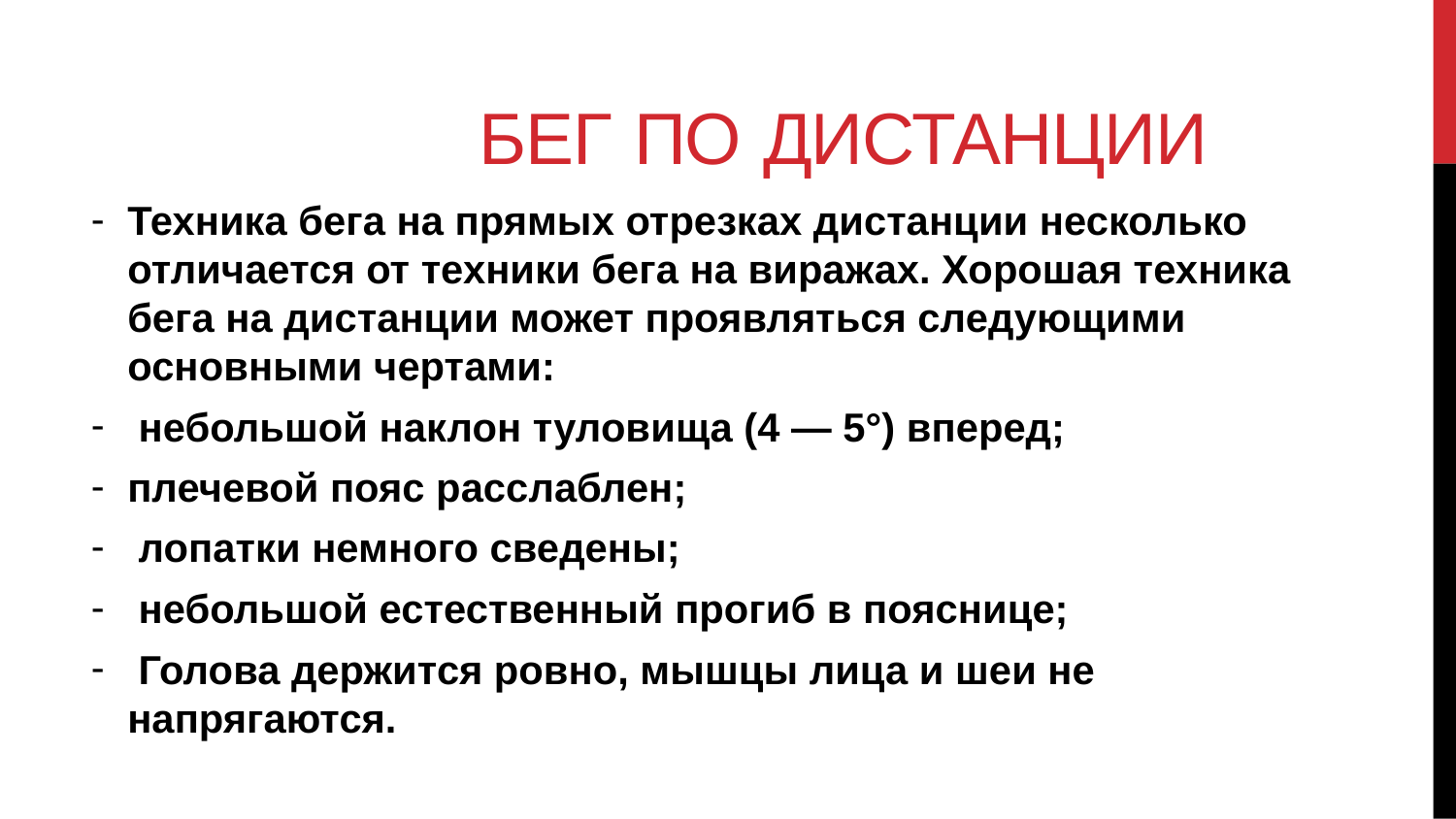

# Бег по дистанции
Техника бега на прямых отрезках дистанции несколько отличается от техники бега на виражах. Хорошая техника бега на дистанции может проявляться следующими основными чертами:
 небольшой наклон туловища (4 — 5°) вперед;
плечевой пояс расслаблен;
 лопатки немного сведены;
 небольшой естественный прогиб в пояснице;
 Голова держится ровно, мышцы лица и шеи не напрягаются.